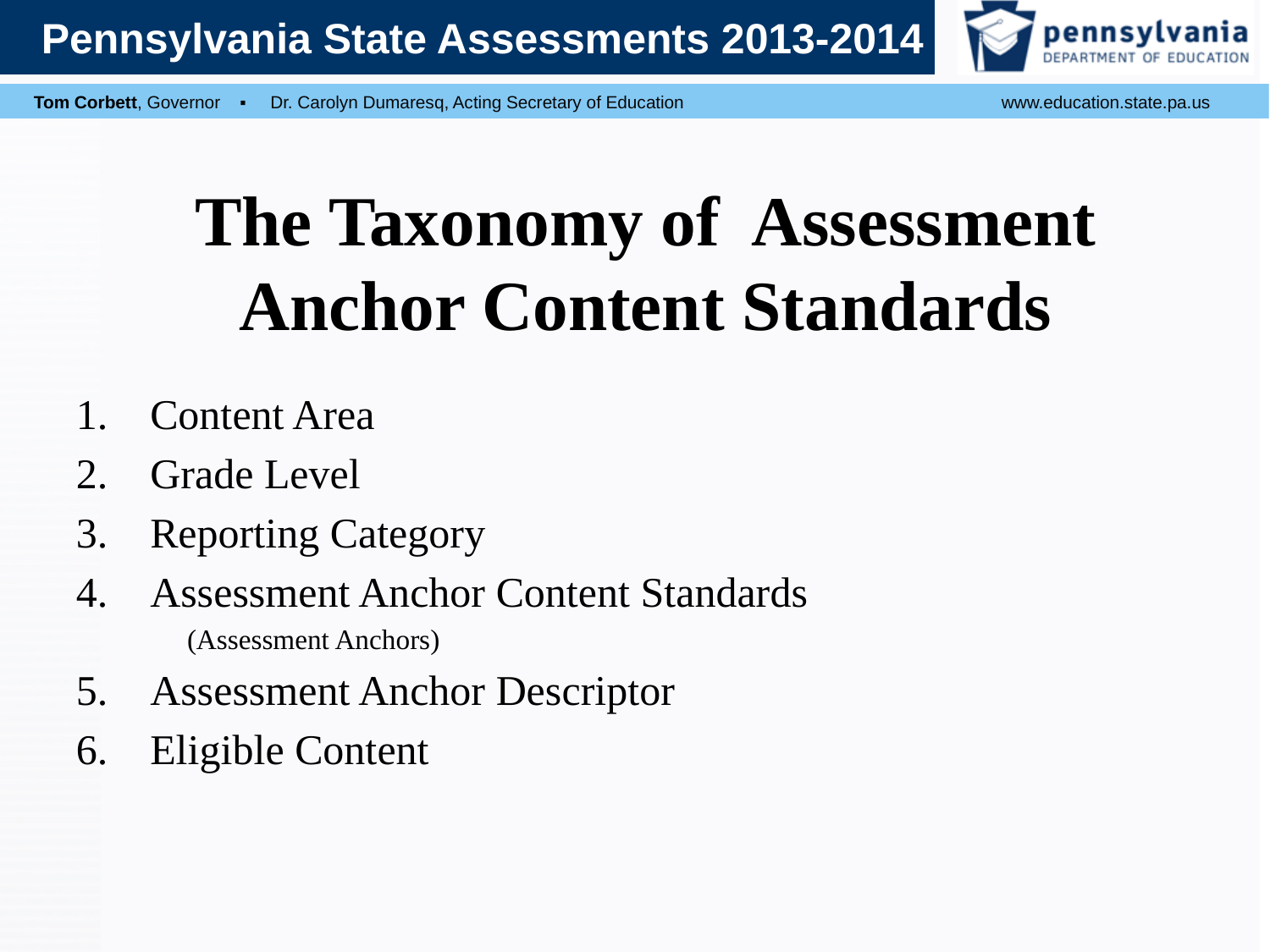

# The Taxonomy of  Assessment Anchor Content Standards
Content Area
Grade Level
Reporting Category
Assessment Anchor Content Standards
(Assessment Anchors)
Assessment Anchor Descriptor
Eligible Content